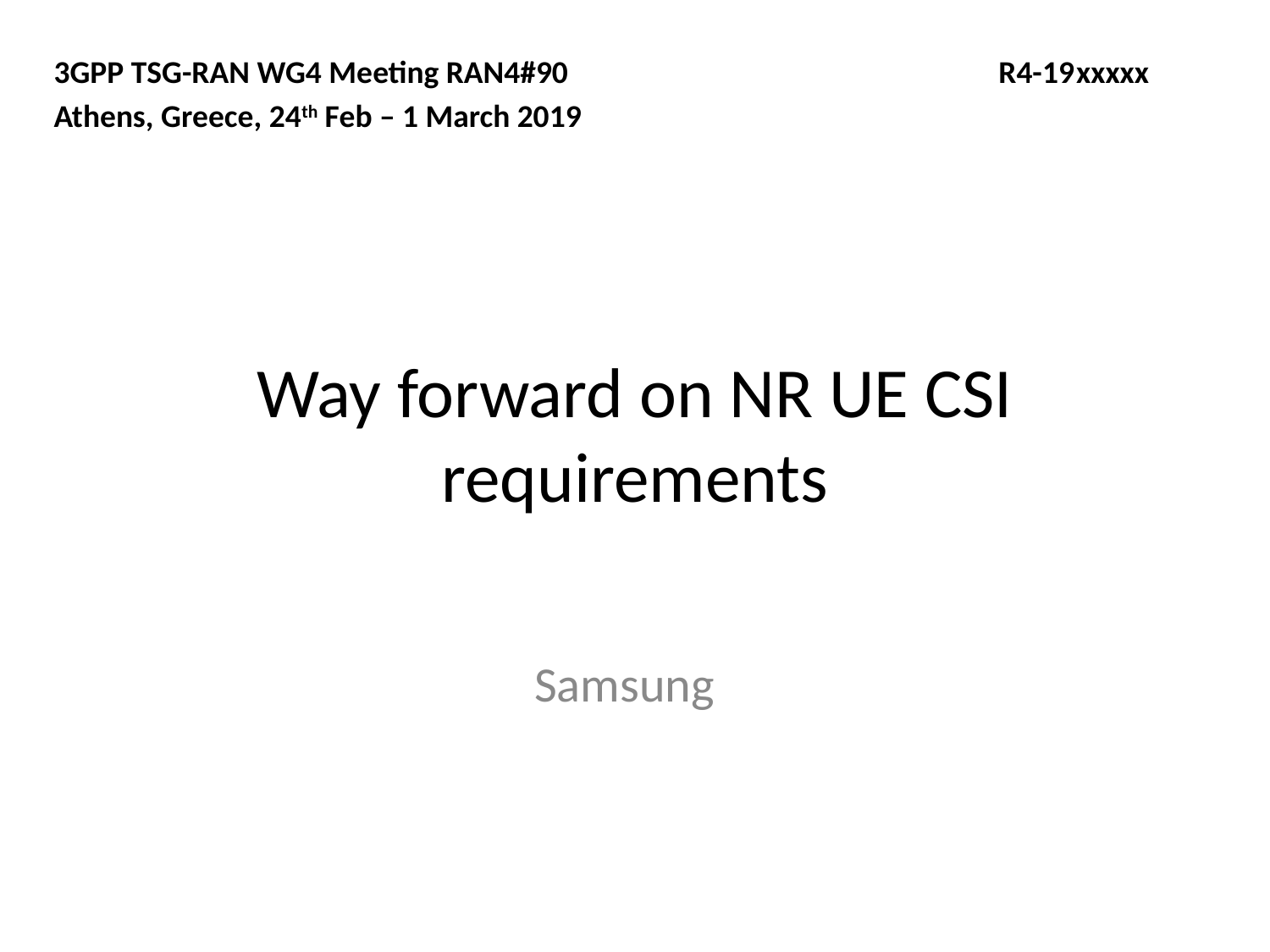

3GPP TSG-RAN WG4 Meeting RAN4#90                                                            R4-19xxxxx
Athens, Greece, 24th Feb – 1 March 2019
# Way forward on NR UE CSI requirements
Samsung